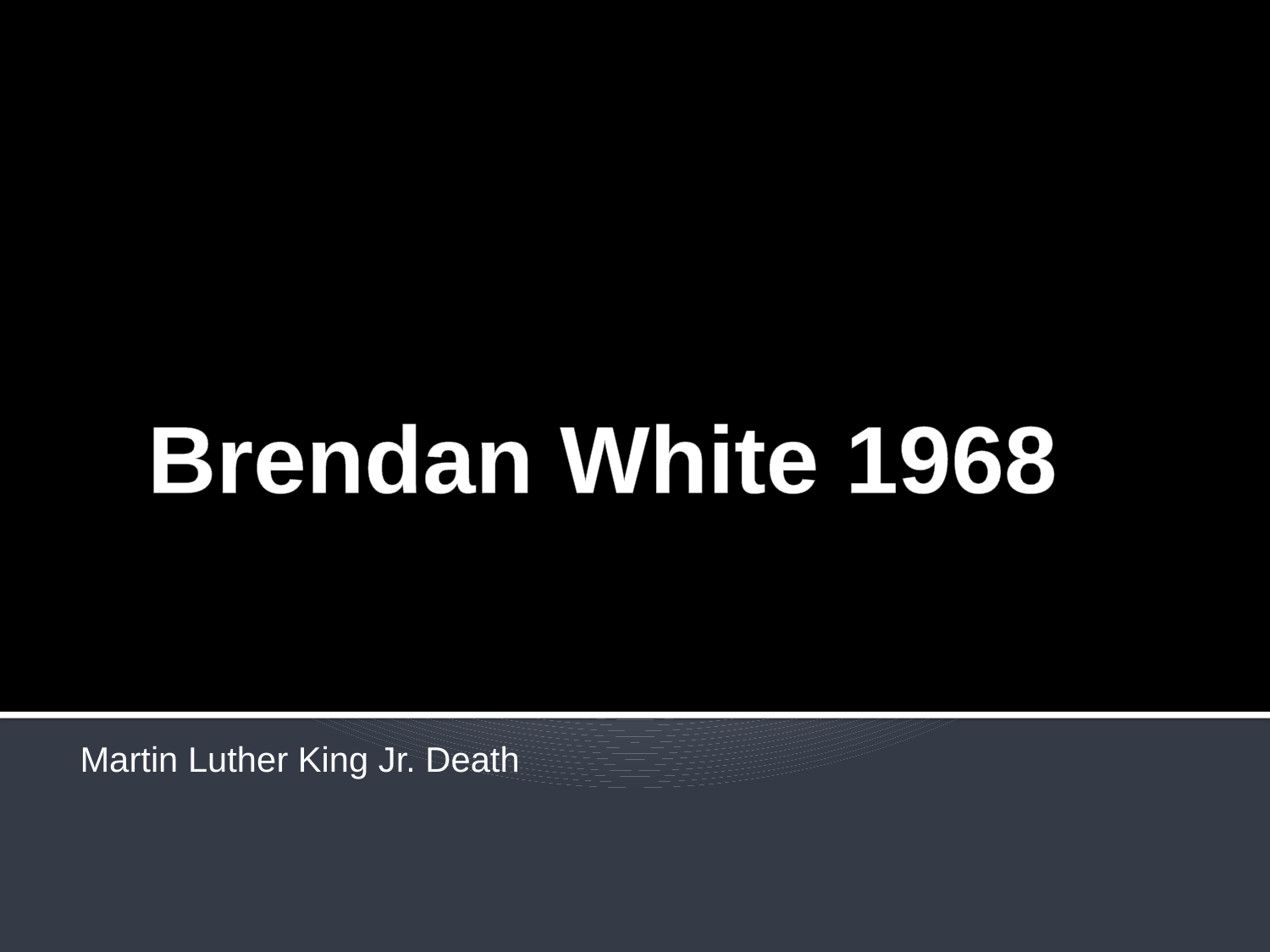

Brendan White 1968
#
Martin Luther King Jr. Death